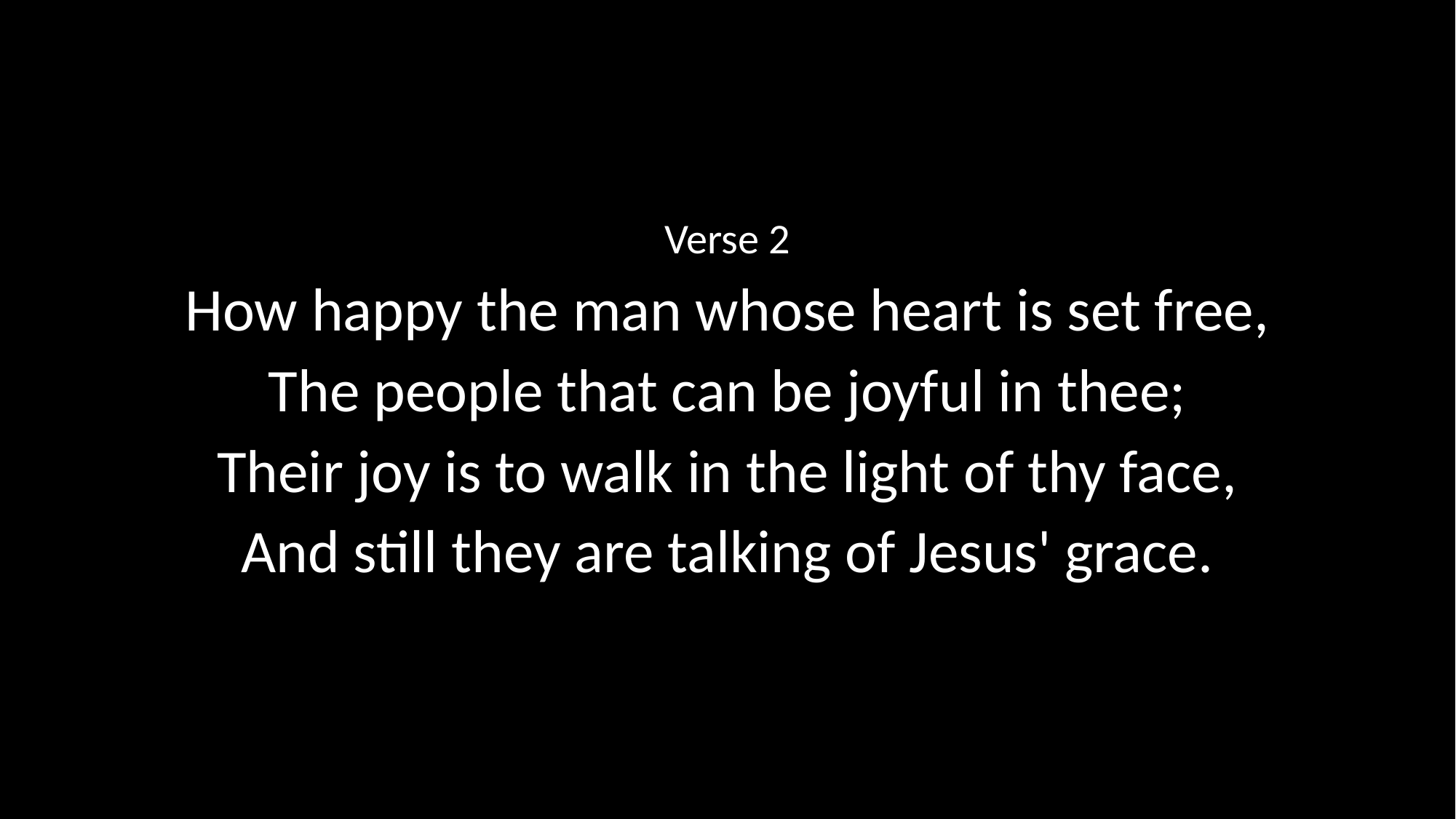

Verse 2
How happy the man whose heart is set free,
The people that can be joyful in thee;
Their joy is to walk in the light of thy face,
And still they are talking of Jesus' grace.